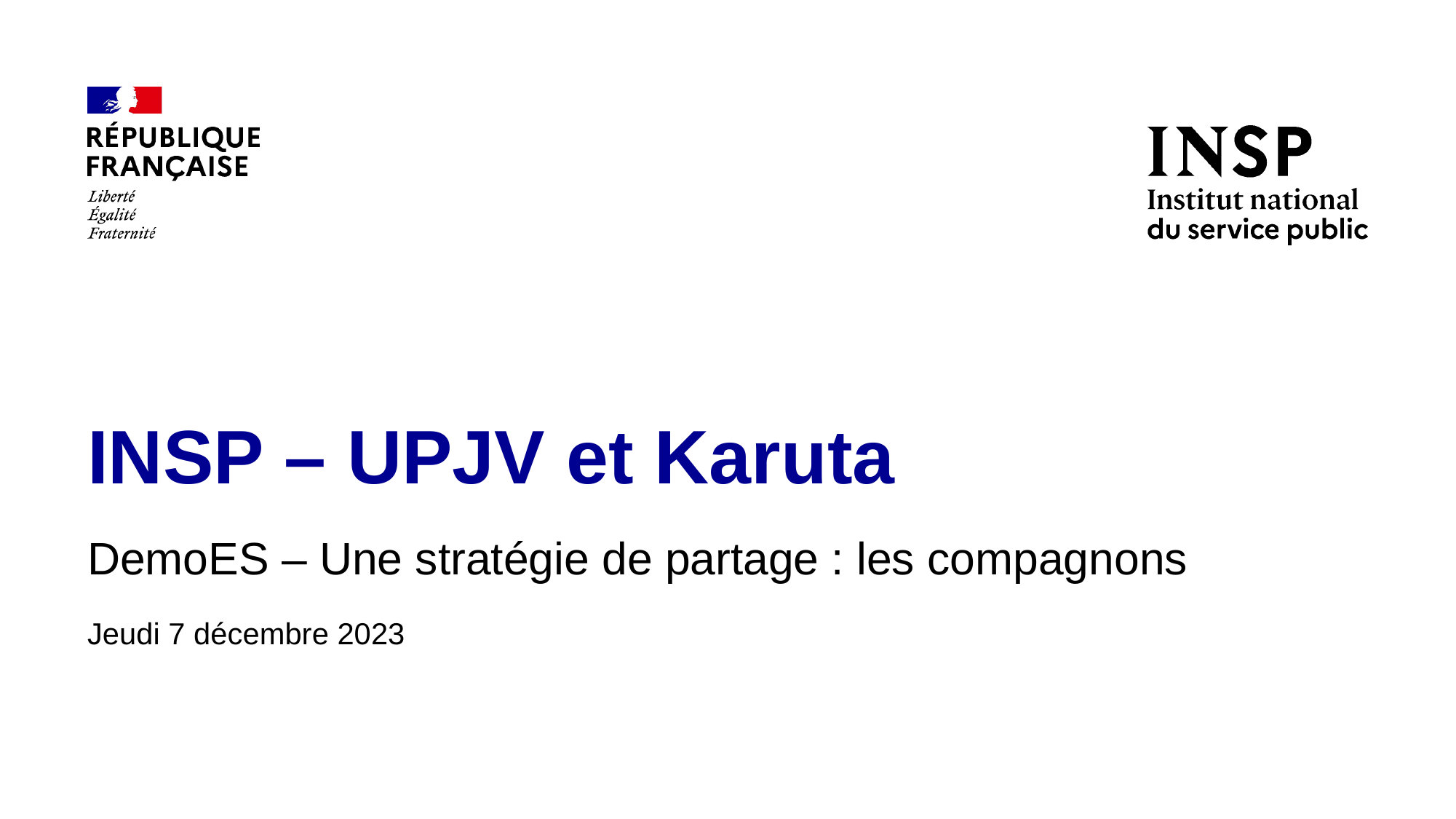

INSP – UPJV et Karuta
DemoES – Une stratégie de partage : les compagnons
Jeudi 7 décembre 2023